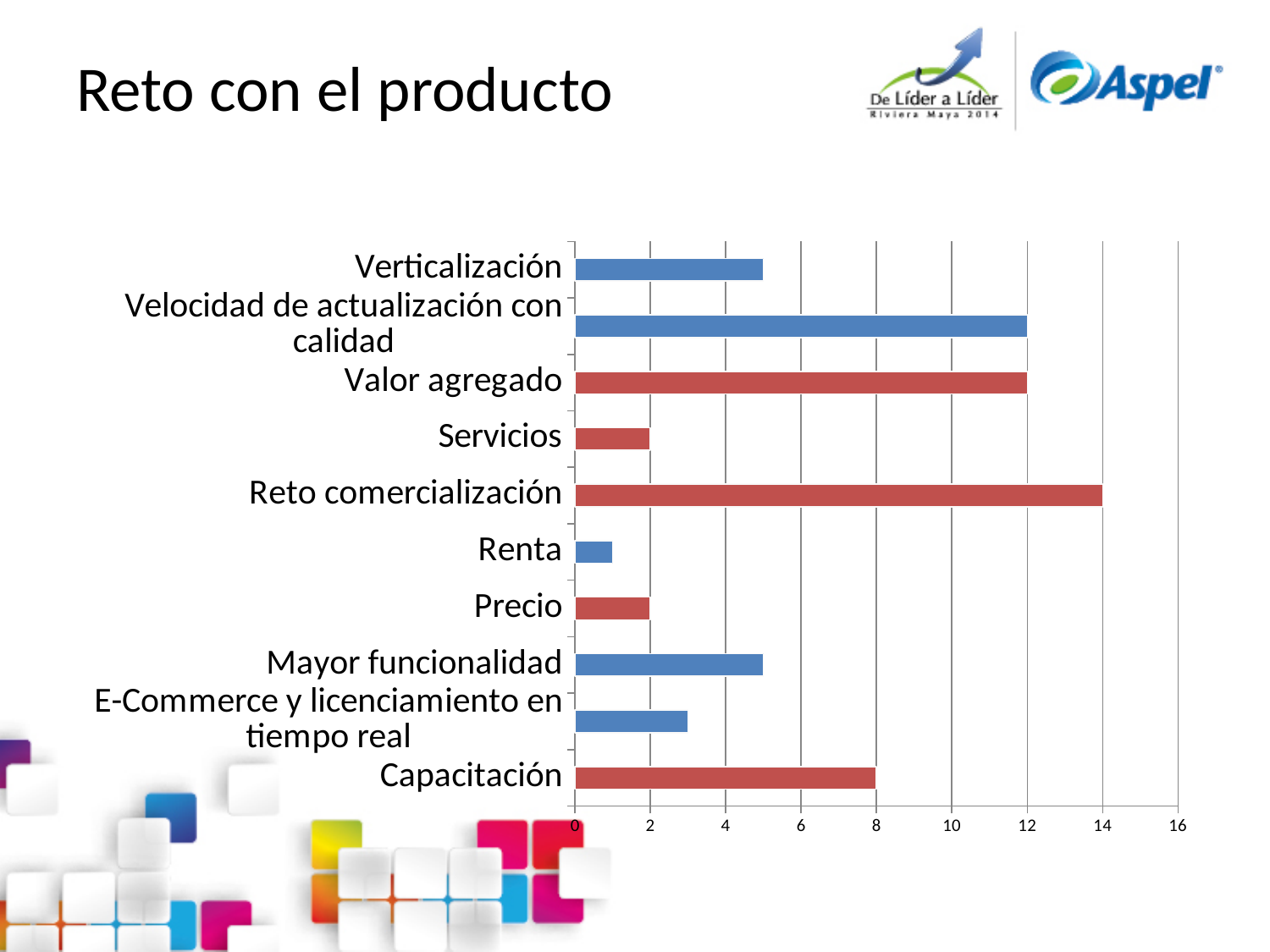

# Reto con el producto

### Chart

| Category |  |
|---|---|
| Capacitación | 8.0 |
| E-Commerce y licenciamiento en tiempo real | 3.0 |
| Mayor funcionalidad | 5.0 |
| Precio | 2.0 |
| Renta | 1.0 |
| Reto comercialización | 14.0 |
| Servicios | 2.0 |
| Valor agregado | 12.0 |
| Velocidad de actualización con calidad | 12.0 |
| Verticalización | 5.0 |